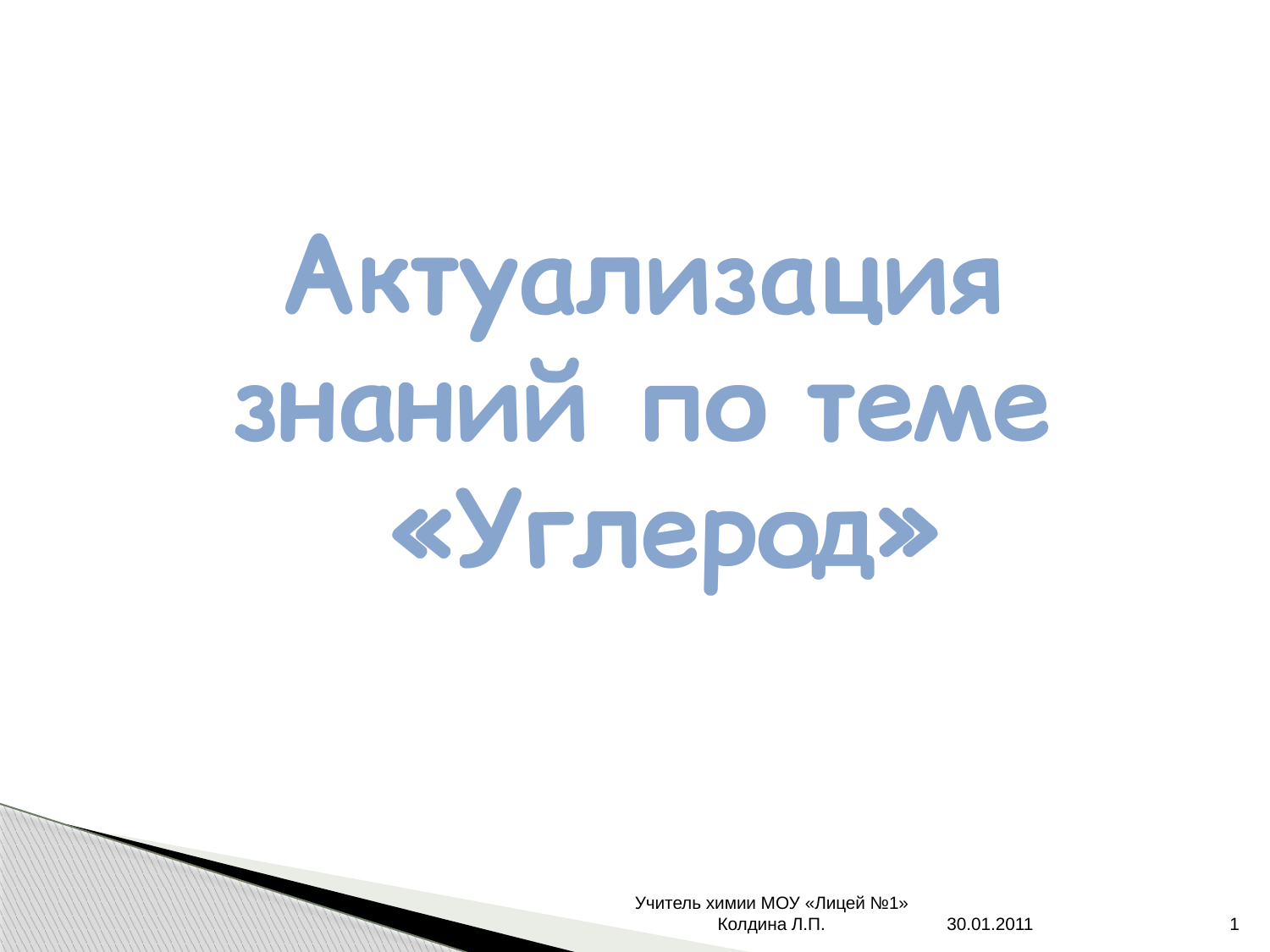

#
Актуализация
знаний по теме
«Углерод»

Учитель химии МОУ «Лицей №1» Колдина Л.П.
30.01.2011
1